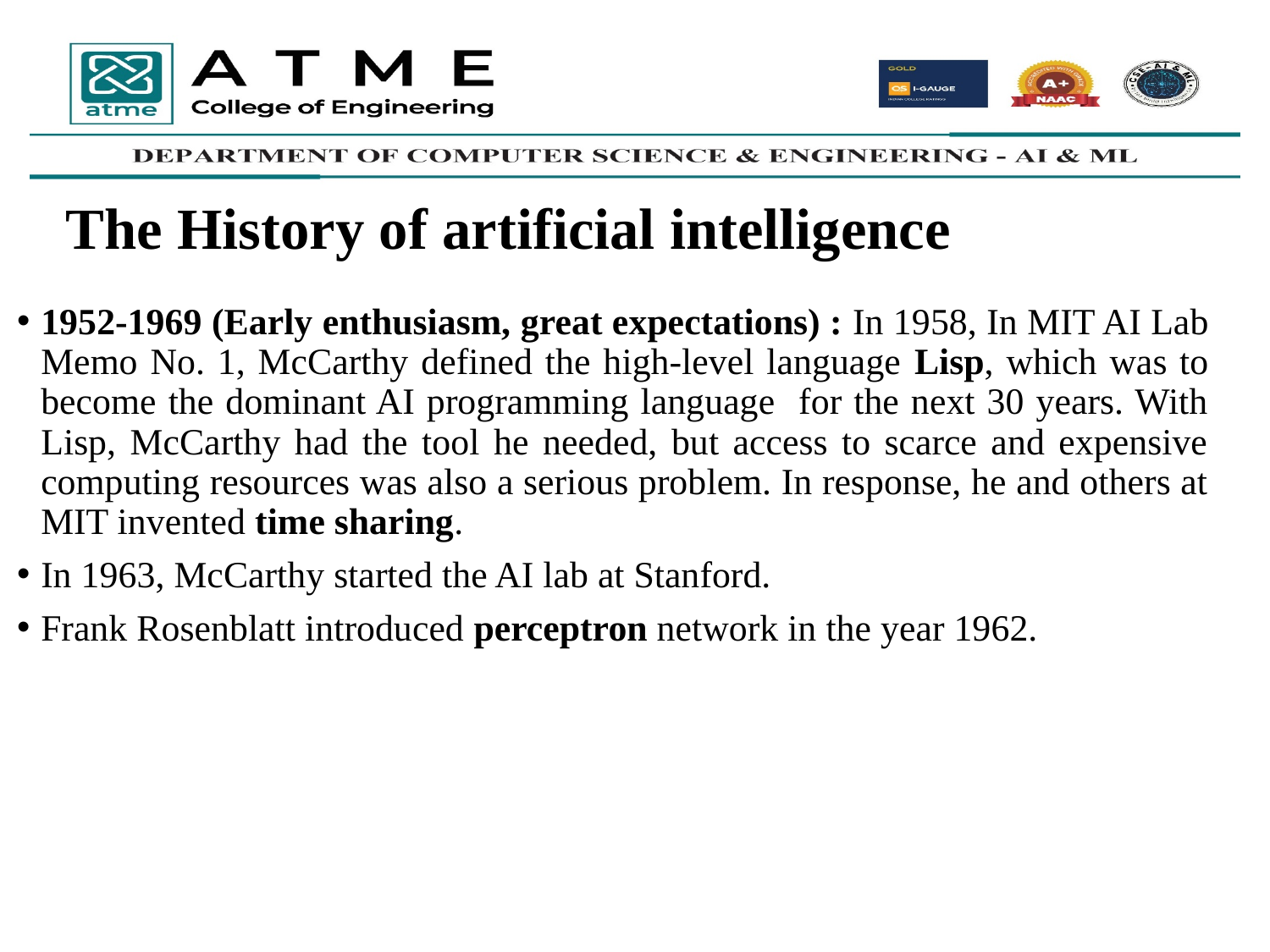

# The History of artificial intelligence
1952-1969 (Early enthusiasm, great expectations) : In 1958, In MIT AI Lab Memo No. 1, McCarthy defined the high-level language Lisp, which was to become the dominant AI programming language  for the next 30 years. With Lisp, McCarthy had the tool he needed, but access to scarce and expensive computing resources was also a serious problem. In response, he and others at MIT invented time sharing.
In 1963, McCarthy started the AI lab at Stanford.
Frank Rosenblatt introduced perceptron network in the year 1962.